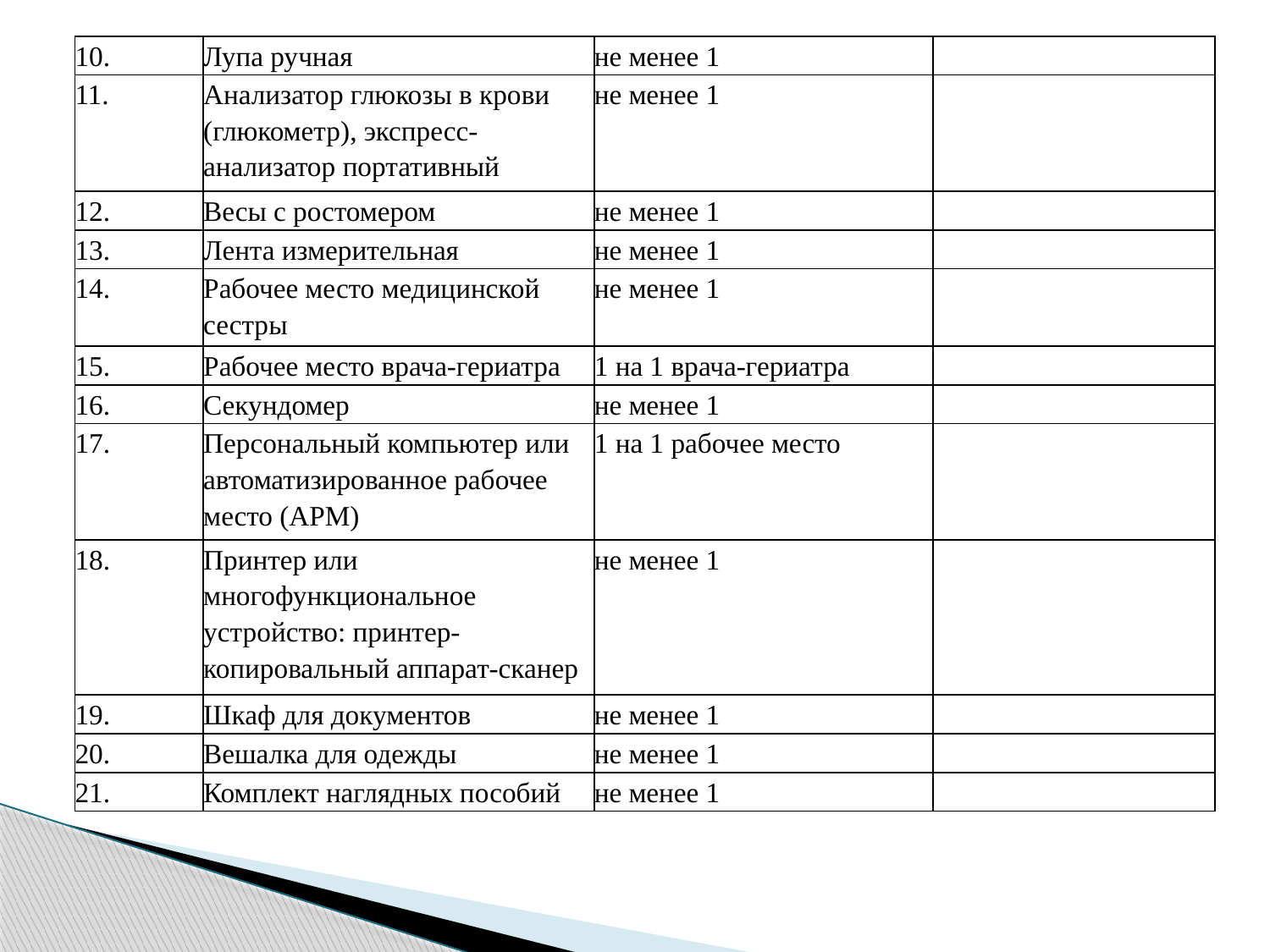

| 10. | Лупа ручная | не менее 1 |  |
| --- | --- | --- | --- |
| 11. | Анализатор глюкозы в крови (глюкометр), экспресс-анализатор портативный | не менее 1 |  |
| 12. | Весы с ростомером | не менее 1 |  |
| 13. | Лента измерительная | не менее 1 |  |
| 14. | Рабочее место медицинской сестры | не менее 1 |  |
| 15. | Рабочее место врача-гериатра | 1 на 1 врача-гериатра |  |
| 16. | Секундомер | не менее 1 |  |
| 17. | Персональный компьютер или автоматизированное рабочее место (АРМ) | 1 на 1 рабочее место |  |
| 18. | Принтер или многофункциональное устройство: принтер-копировальный аппарат-сканер | не менее 1 |  |
| 19. | Шкаф для документов | не менее 1 |  |
| 20. | Вешалка для одежды | не менее 1 |  |
| 21. | Комплект наглядных пособий | не менее 1 |  |